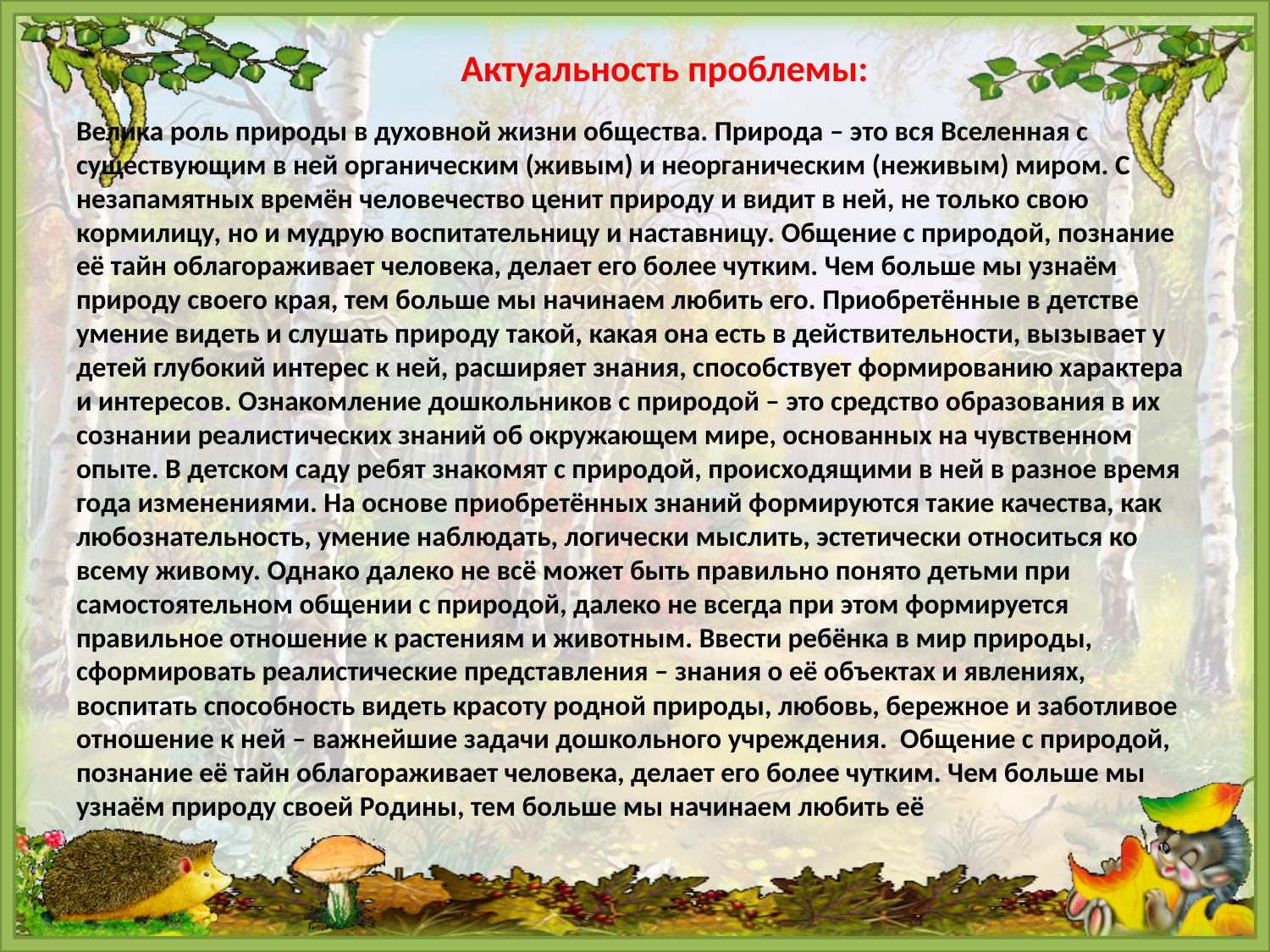

# Актуальность проблемы:
Велика роль природы в духовной жизни общества. Природа – это вся Вселенная с существующим в ней органическим (живым) и неорганическим (неживым) миром. С незапамятных времён человечество ценит природу и видит в ней, не только свою кормилицу, но и мудрую воспитательницу и наставницу. Общение с природой, познание её тайн облагораживает человека, делает его более чутким. Чем больше мы узнаём природу своего края, тем больше мы начинаем любить его. Приобретённые в детстве умение видеть и слушать природу такой, какая она есть в действительности, вызывает у детей глубокий интерес к ней, расширяет знания, способствует формированию характера и интересов. Ознакомление дошкольников с природой – это средство образования в их сознании реалистических знаний об окружающем мире, основанных на чувственном опыте. В детском саду ребят знакомят с природой, происходящими в ней в разное время года изменениями. На основе приобретённых знаний формируются такие качества, как любознательность, умение наблюдать, логически мыслить, эстетически относиться ко всему живому. Однако далеко не всё может быть правильно понято детьми при самостоятельном общении с природой, далеко не всегда при этом формируется правильное отношение к растениям и животным. Ввести ребёнка в мир природы, сформировать реалистические представления – знания о её объектах и явлениях, воспитать способность видеть красоту родной природы, любовь, бережное и заботливое отношение к ней – важнейшие задачи дошкольного учреждения.  Общение с природой, познание её тайн облагораживает человека, делает его более чутким. Чем больше мы узнаём природу своей Родины, тем больше мы начинаем любить её